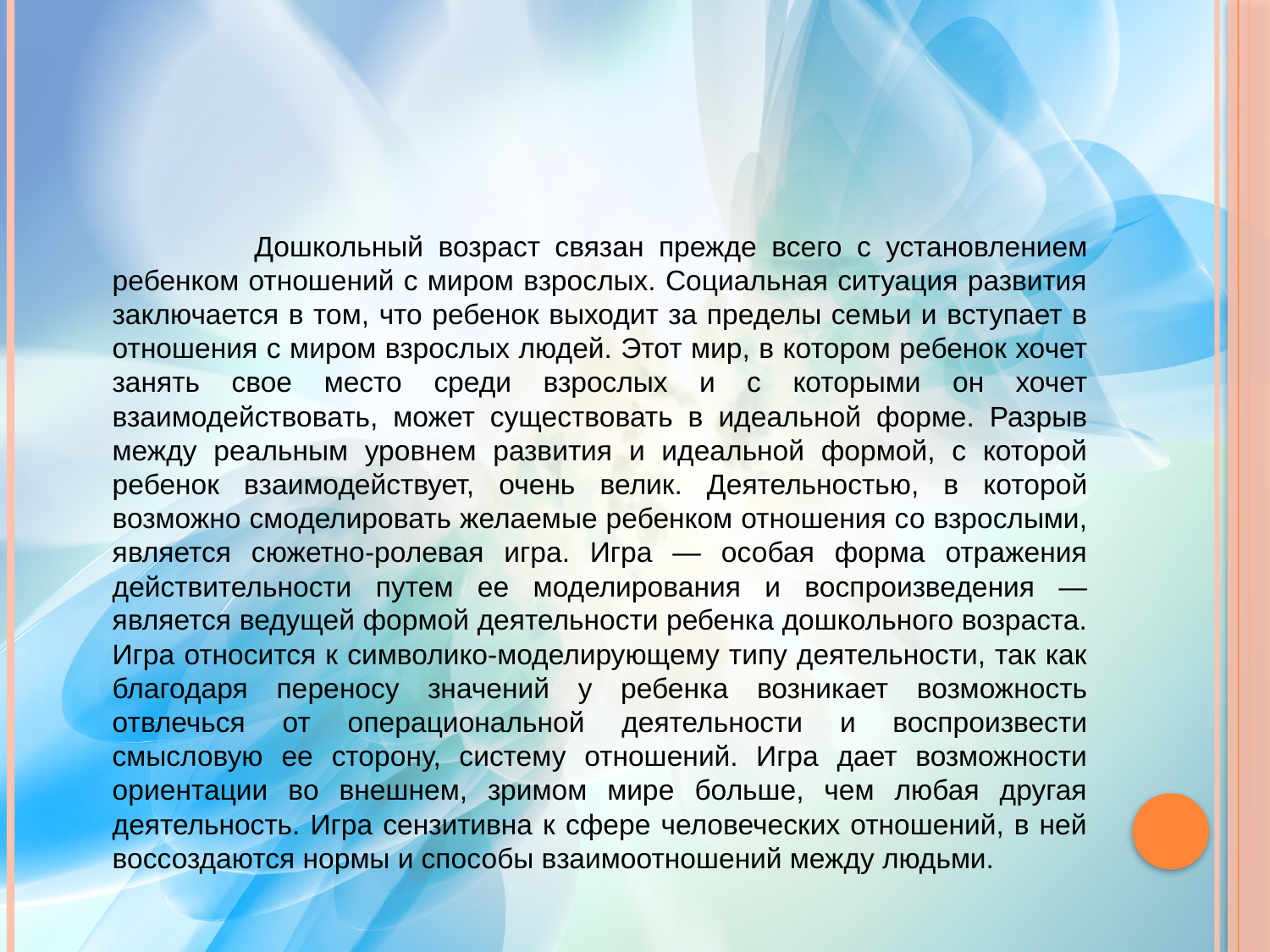

#
            Дошкольный возраст связан прежде всего с установлением ребенком отношений с миром взрослых. Социальная ситуация развития заключается в том, что ребенок выходит за пределы семьи и вступает в отношения с миром взрослых людей. Этот мир, в котором ребенок хочет занять свое место среди взрослых и с которыми он хочет взаимодействовать, может существовать в идеальной форме. Разрыв между реальным уровнем развития и идеальной формой, с которой ребенок взаимодействует, очень велик. Деятельностью, в которой возможно смоделировать желаемые ребенком отношения со взрослыми, является сюжетно-ролевая игра. Игра — особая форма отражения действительности путем ее моделирования и воспроизведения — является ведущей формой деятельности ребенка дошкольного возраста. Игра относится к символико-моделирующему типу деятельности, так как благодаря переносу значений у ребенка возникает возможность отвлечься от операциональной деятельности и воспроизвести смысловую ее сторону, систему отношений. Игра дает возможности ориентации во внешнем, зримом мире больше, чем любая другая деятельность. Игра сензитивна к сфере человеческих отношений, в ней воссоздаются нормы и способы взаимоотношений между людьми.